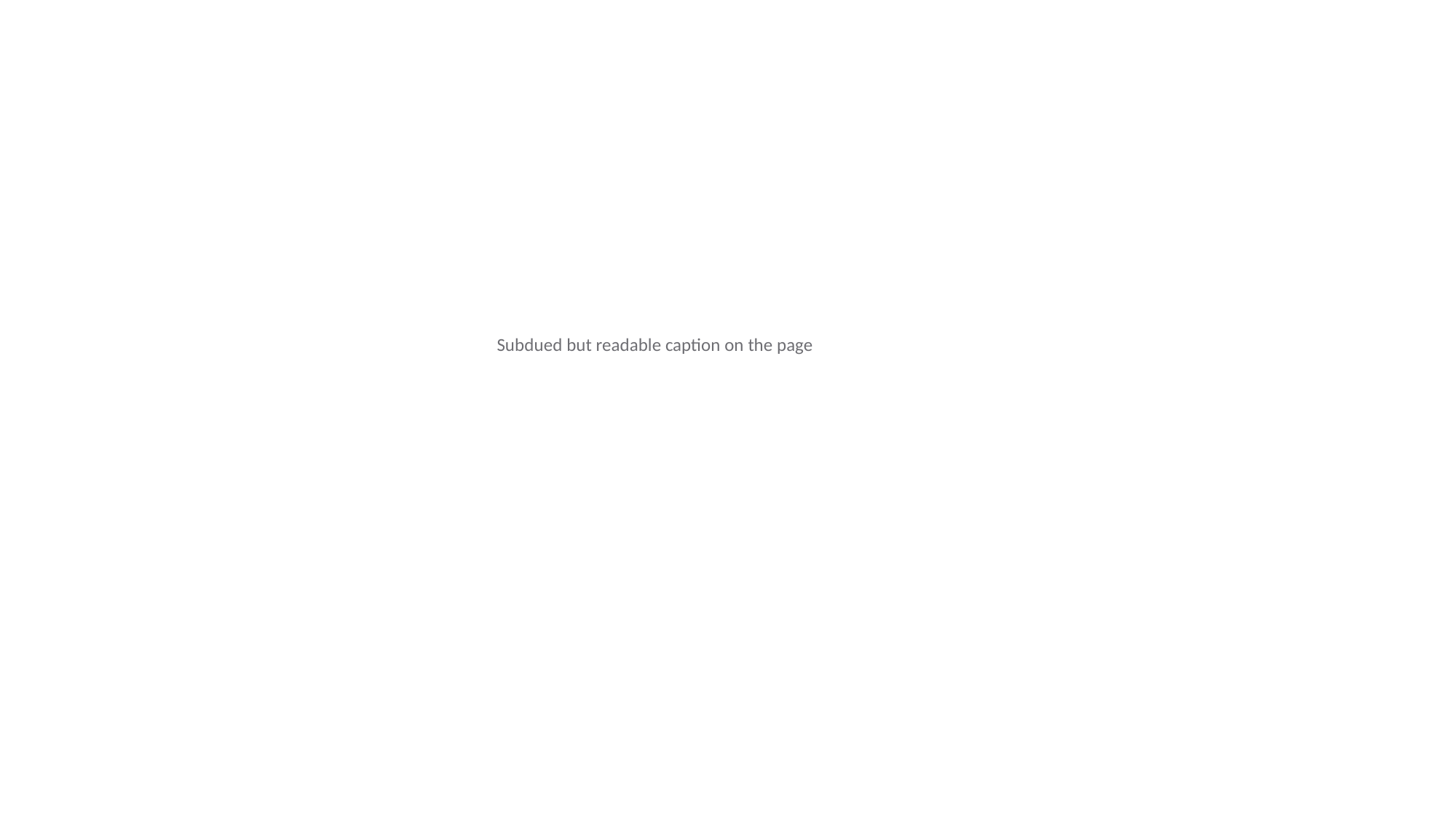

Subdued but readable caption on the page